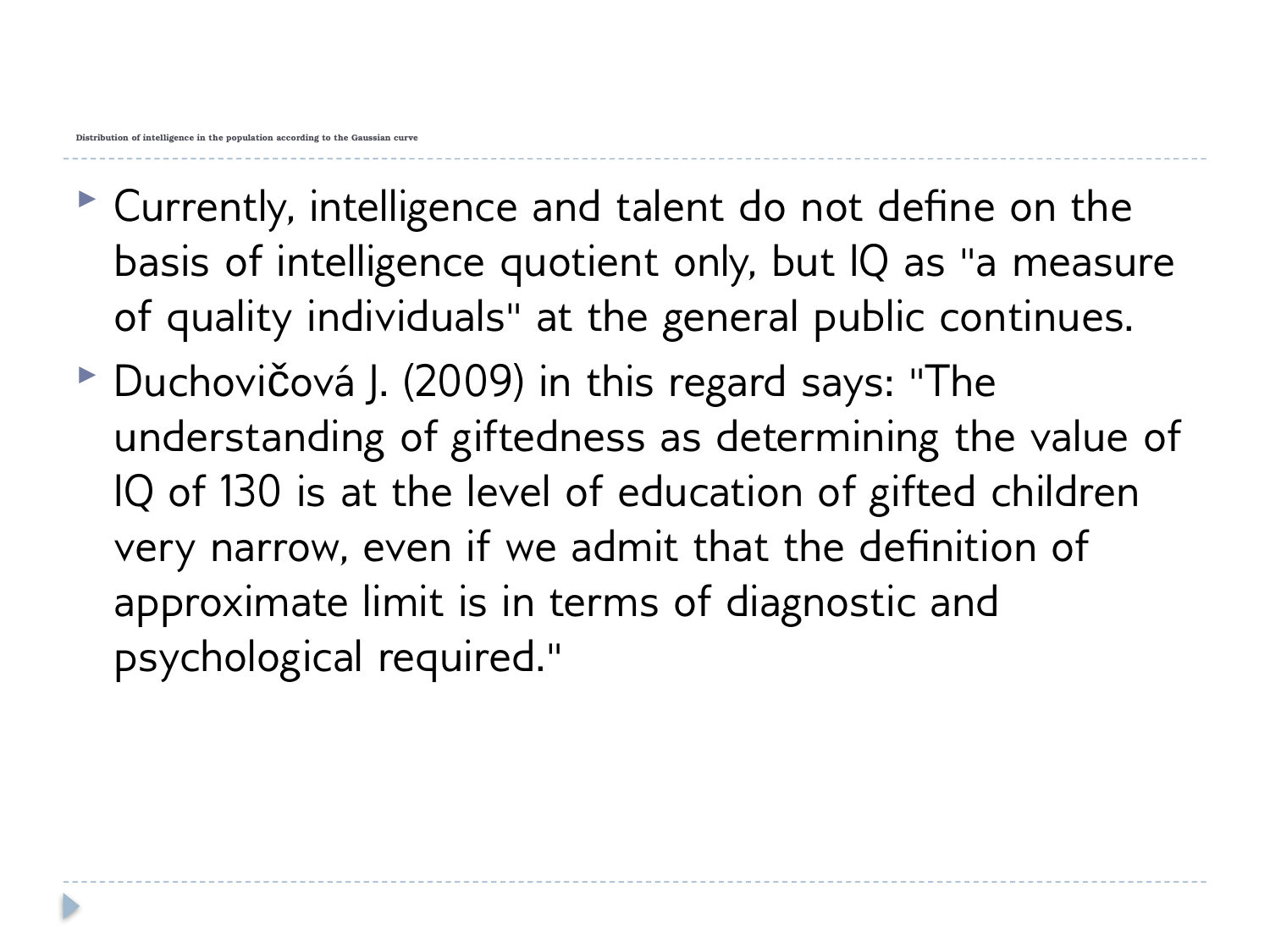

# Distribution of intelligence in the population according to the Gaussian curve
Currently, intelligence and talent do not define on the basis of intelligence quotient only, but IQ as "a measure of quality individuals" at the general public continues.
Duchovičová J. (2009) in this regard says: "The understanding of giftedness as determining the value of IQ of 130 is at the level of education of gifted children very narrow, even if we admit that the definition of approximate limit is in terms of diagnostic and psychological required."